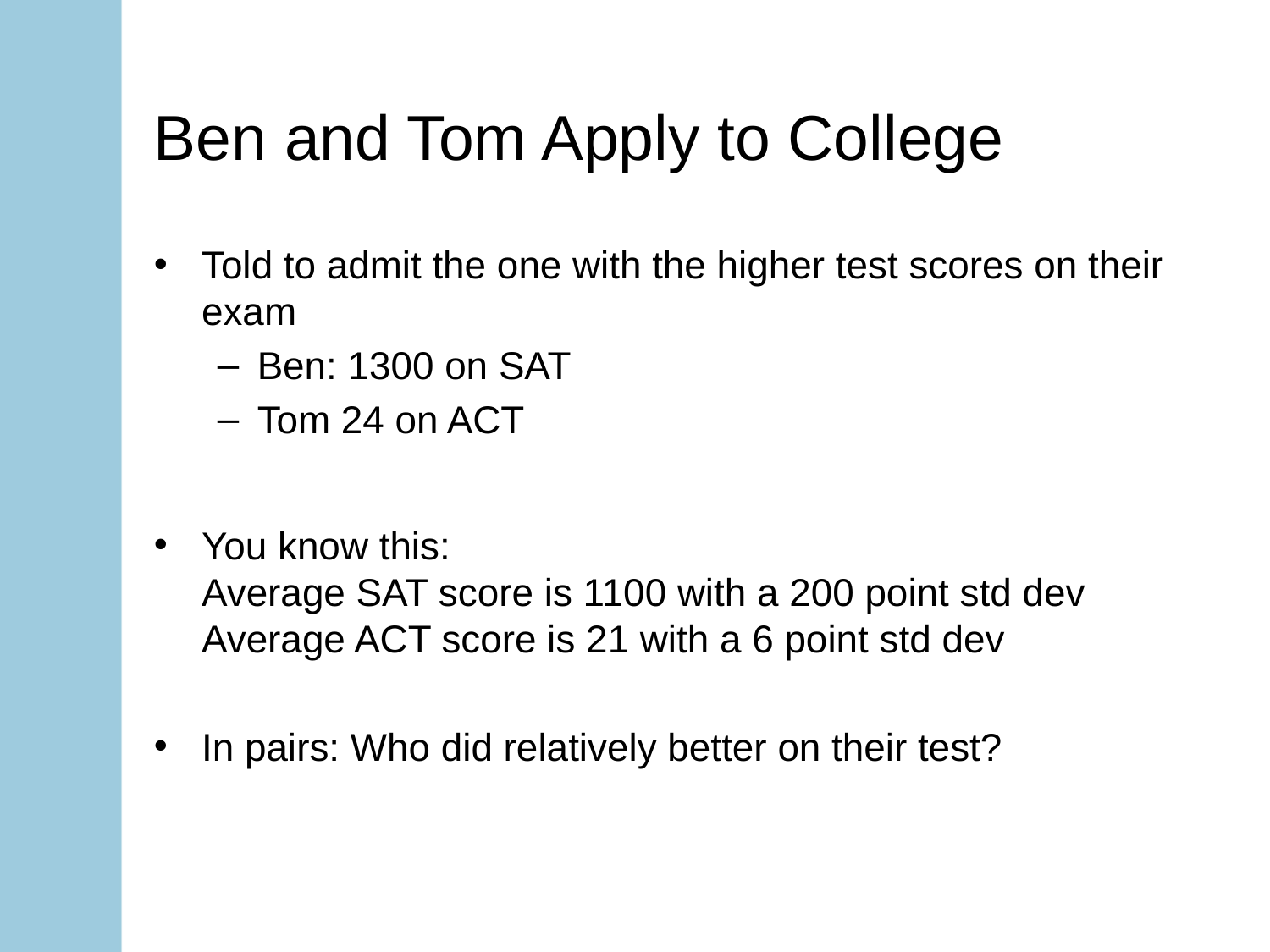

# Ben and Tom Apply to College
Told to admit the one with the higher test scores on their exam
Ben: 1300 on SAT
Tom 24 on ACT

You know this:
Average SAT score is 1100 with a 200 point std dev
Average ACT score is 21 with a 6 point std dev

In pairs: Who did relatively better on their test?